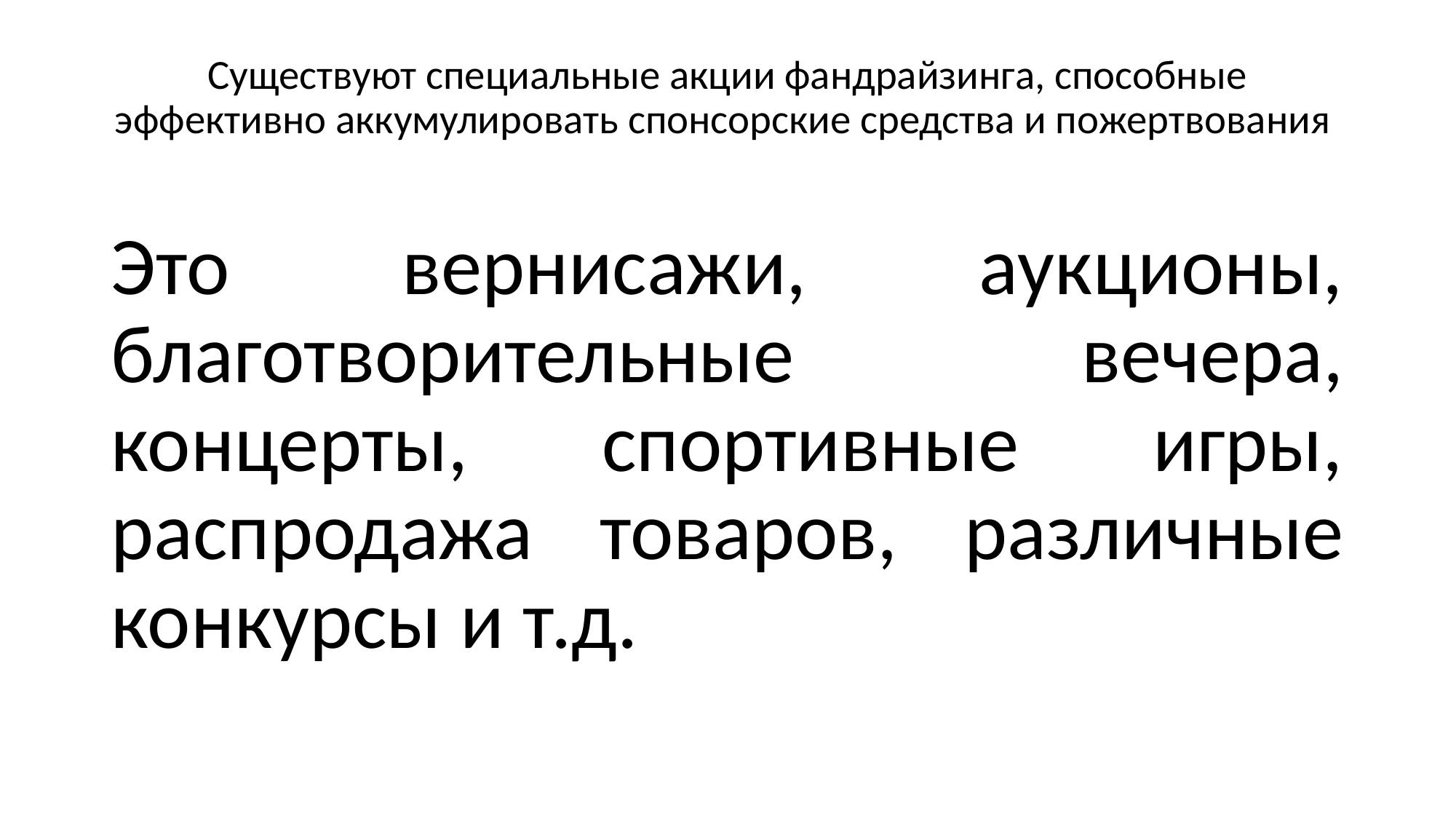

# Существуют специальные акции фандрайзинга, способные эффективно аккумулировать спонсорские средства и пожертвования
Это вернисажи, аукционы, благотворительные вечера, концерты, спортивные игры, распродажа товаров, различные конкурсы и т.д.